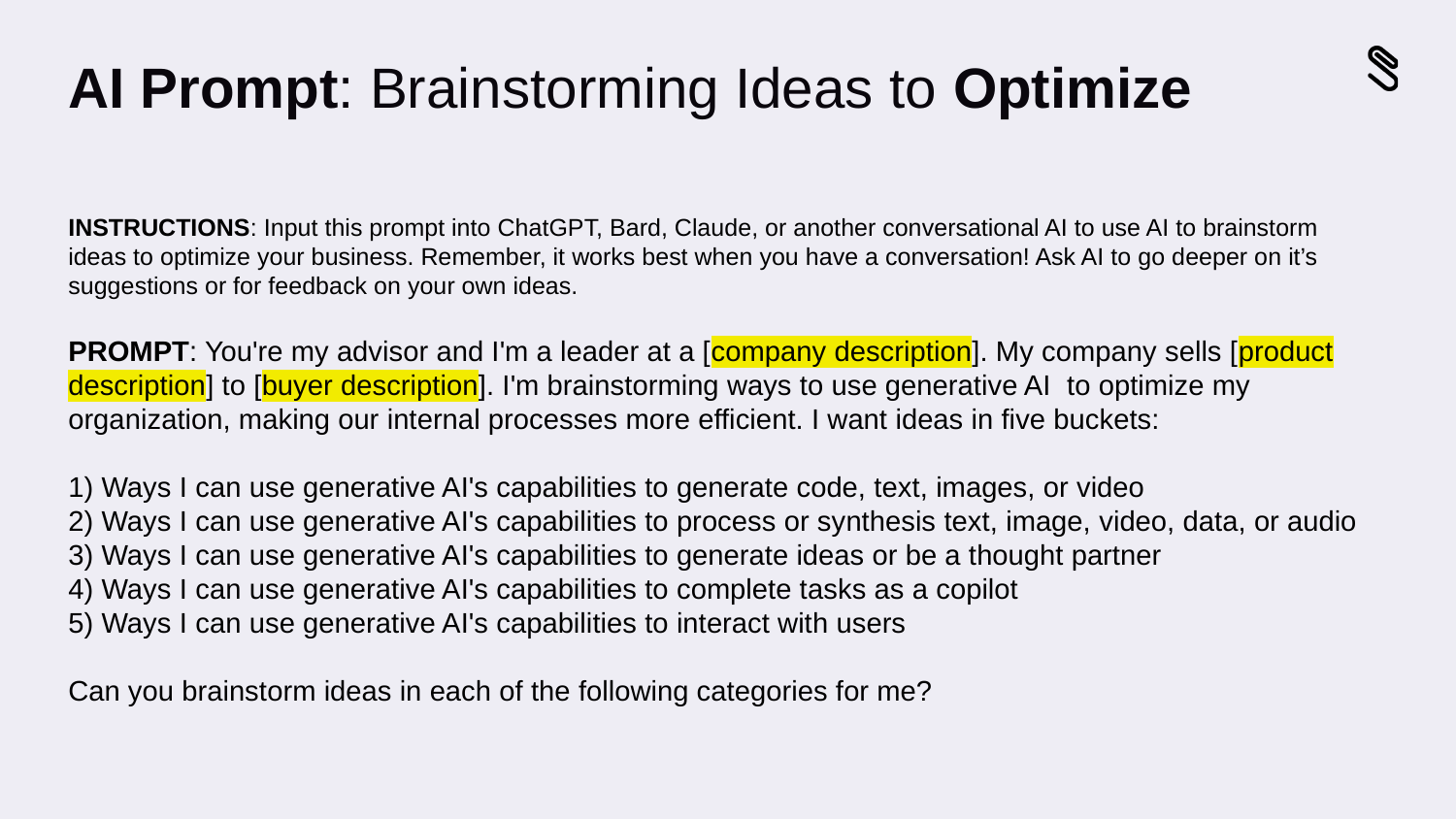

# AI Prompt: Brainstorming Ideas to Optimize
INSTRUCTIONS: Input this prompt into ChatGPT, Bard, Claude, or another conversational AI to use AI to brainstorm ideas to optimize your business. Remember, it works best when you have a conversation! Ask AI to go deeper on it’s suggestions or for feedback on your own ideas.

PROMPT: You're my advisor and I'm a leader at a [company description]. My company sells [product description] to [buyer description]. I'm brainstorming ways to use generative AI  to optimize my organization, making our internal processes more efficient. I want ideas in five buckets:

1) Ways I can use generative AI's capabilities to generate code, text, images, or video
2) Ways I can use generative AI's capabilities to process or synthesis text, image, video, data, or audio
3) Ways I can use generative AI's capabilities to generate ideas or be a thought partner
4) Ways I can use generative AI's capabilities to complete tasks as a copilot
5) Ways I can use generative AI's capabilities to interact with users

Can you brainstorm ideas in each of the following categories for me?